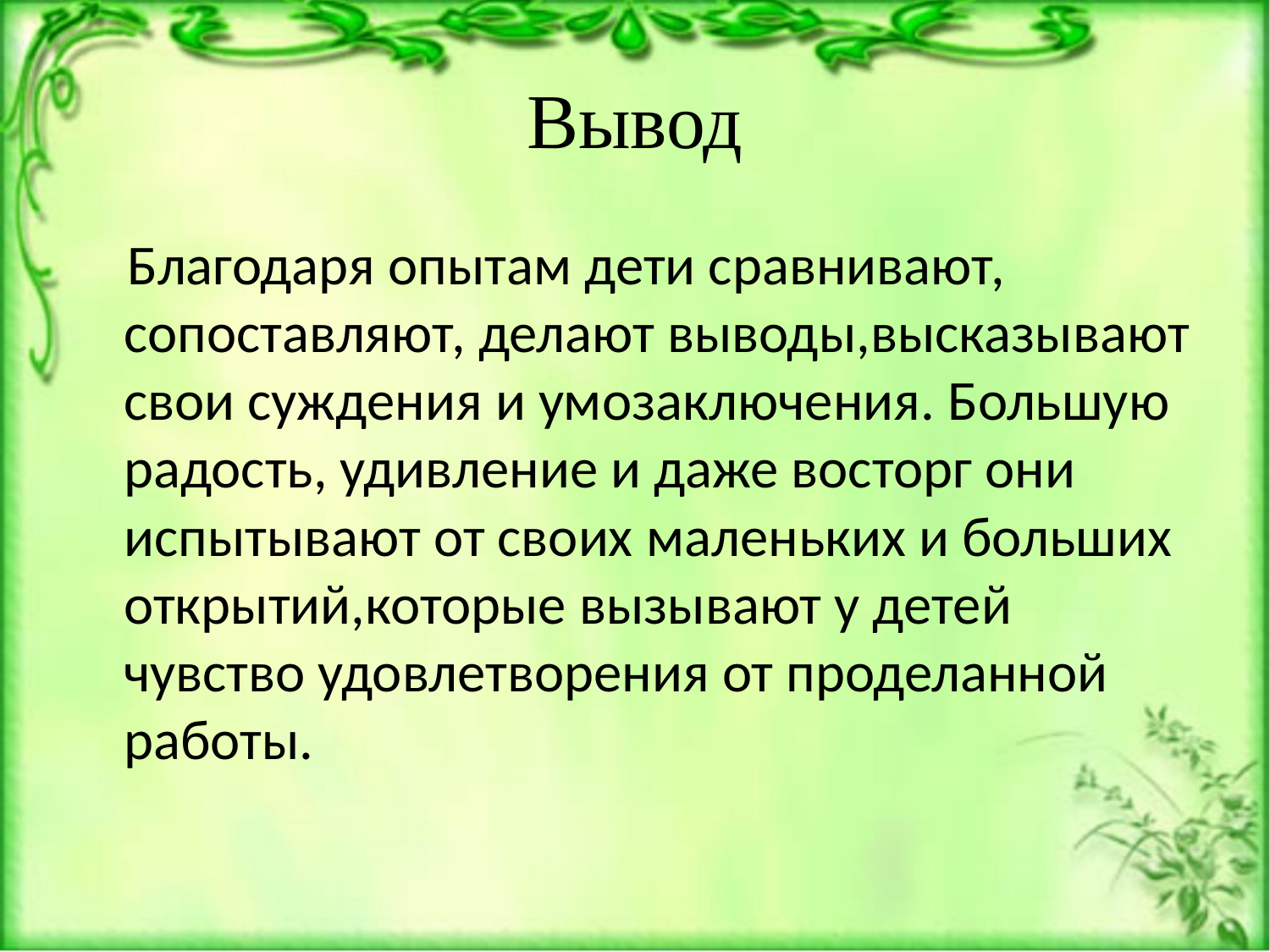

# Вывод
    Благодаря опытам дети сравнивают, сопоставляют, делают выводы,высказывают свои суждения и умозаключения. Большую радость, удивление и даже восторг они испытывают от своих маленьких и больших открытий,которые вызывают у детей чувство удовлетворения от проделанной работы.